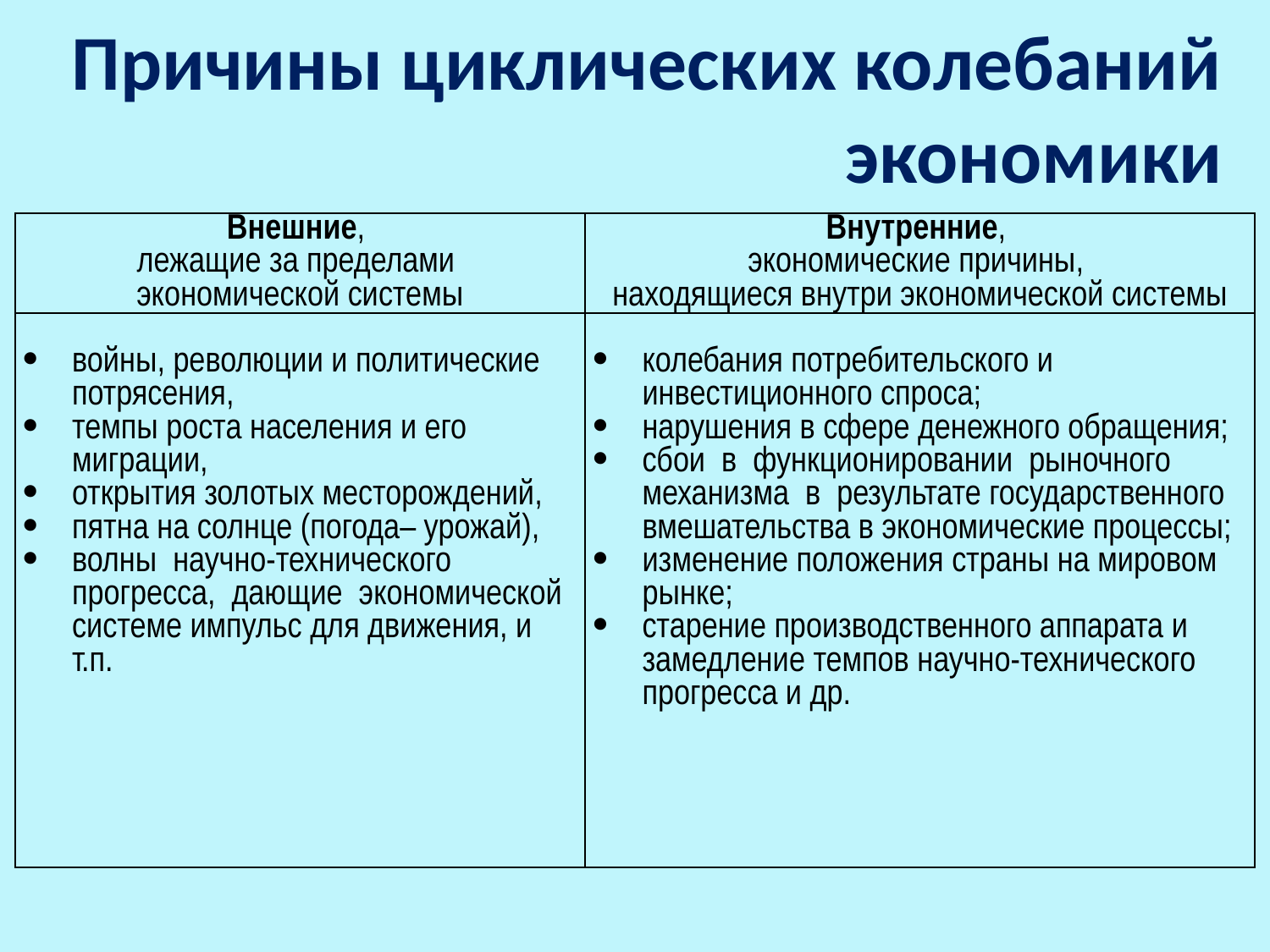

Причины циклических колебаний экономики
| Внешние, лежащие за пределами экономической системы | Внутренние, экономические причины, находящиеся внутри экономической системы |
| --- | --- |
| войны, революции и политические потрясения, темпы роста населения и его миграции, открытия золотых месторождений, пятна на солнце (погода– урожай), волны научно-технического прогресса, дающие экономической системе импульс для движения, и т.п. | колебания потребительского и инвестиционного спроса; нарушения в сфере денежного обращения; сбои в функционировании рыночного механизма в результате государственного вмешательства в экономические процессы; изменение положения страны на мировом рынке; старение производственного аппарата и замедление темпов научно-технического прогресса и др. |